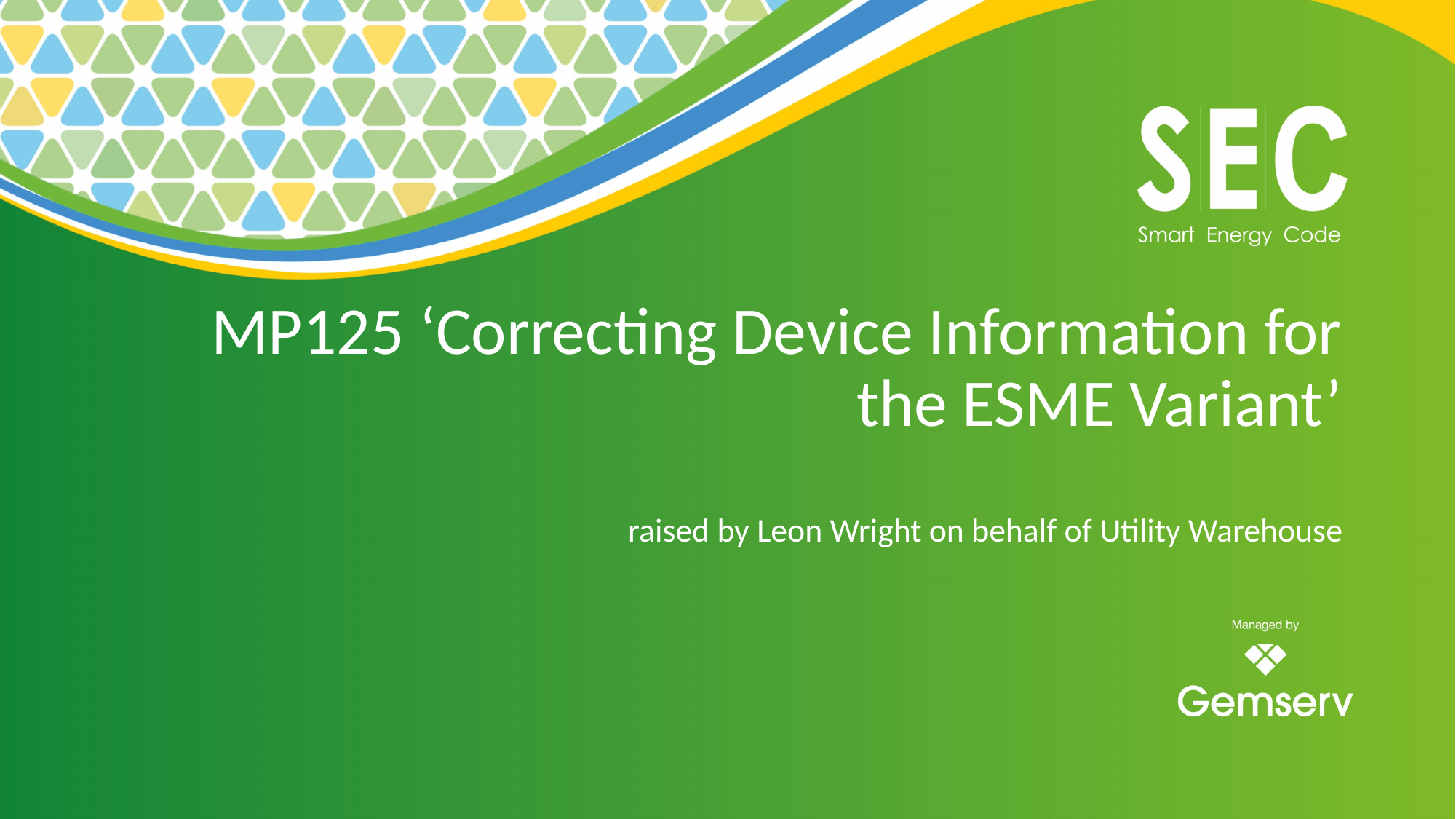

# MP125 ‘Correcting Device Information for the ESME Variant’ raised by Leon Wright on behalf of Utility Warehouse